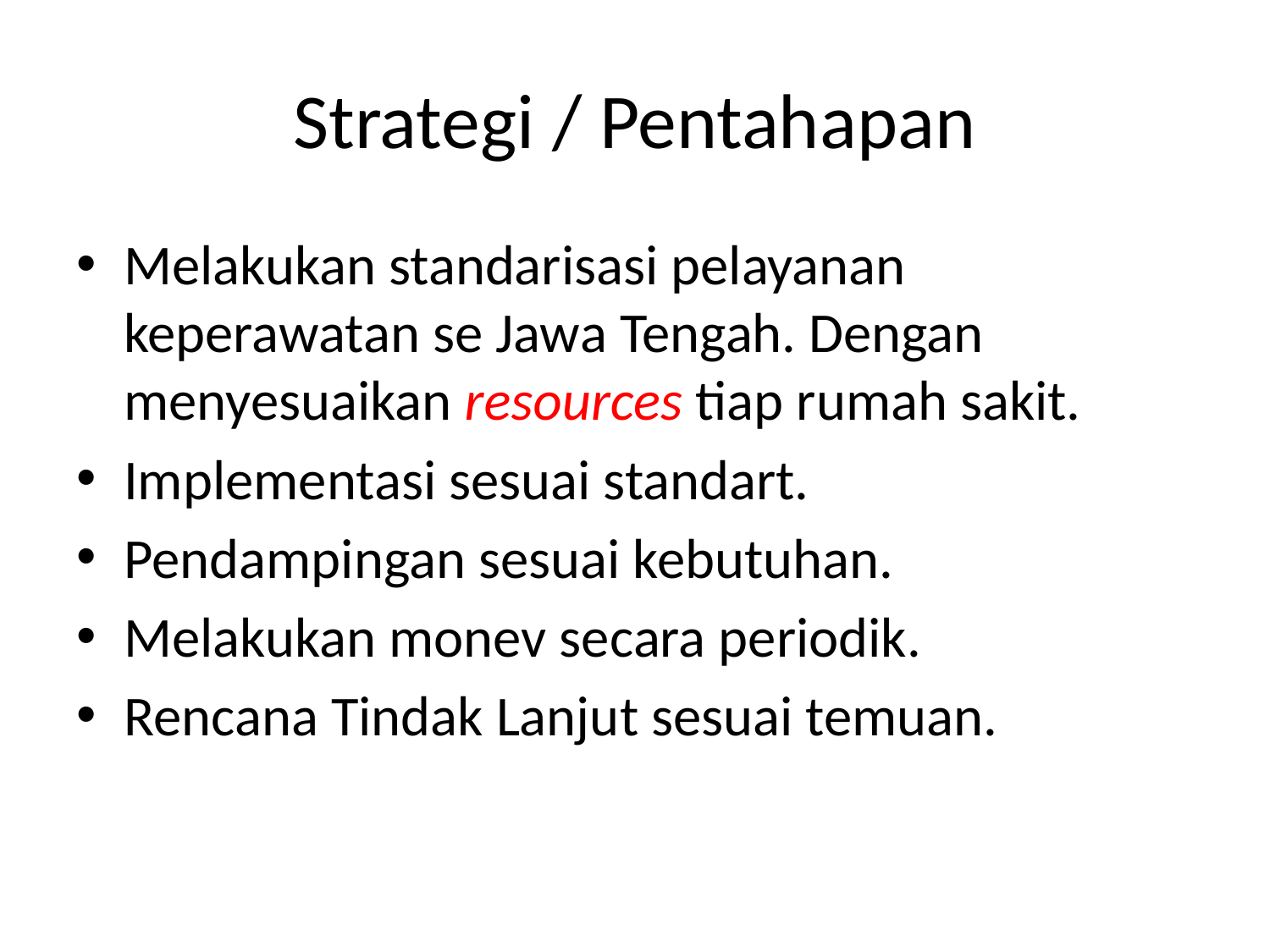

# Strategi / Pentahapan
Melakukan standarisasi pelayanan keperawatan se Jawa Tengah. Dengan menyesuaikan resources tiap rumah sakit.
Implementasi sesuai standart.
Pendampingan sesuai kebutuhan.
Melakukan monev secara periodik.
Rencana Tindak Lanjut sesuai temuan.